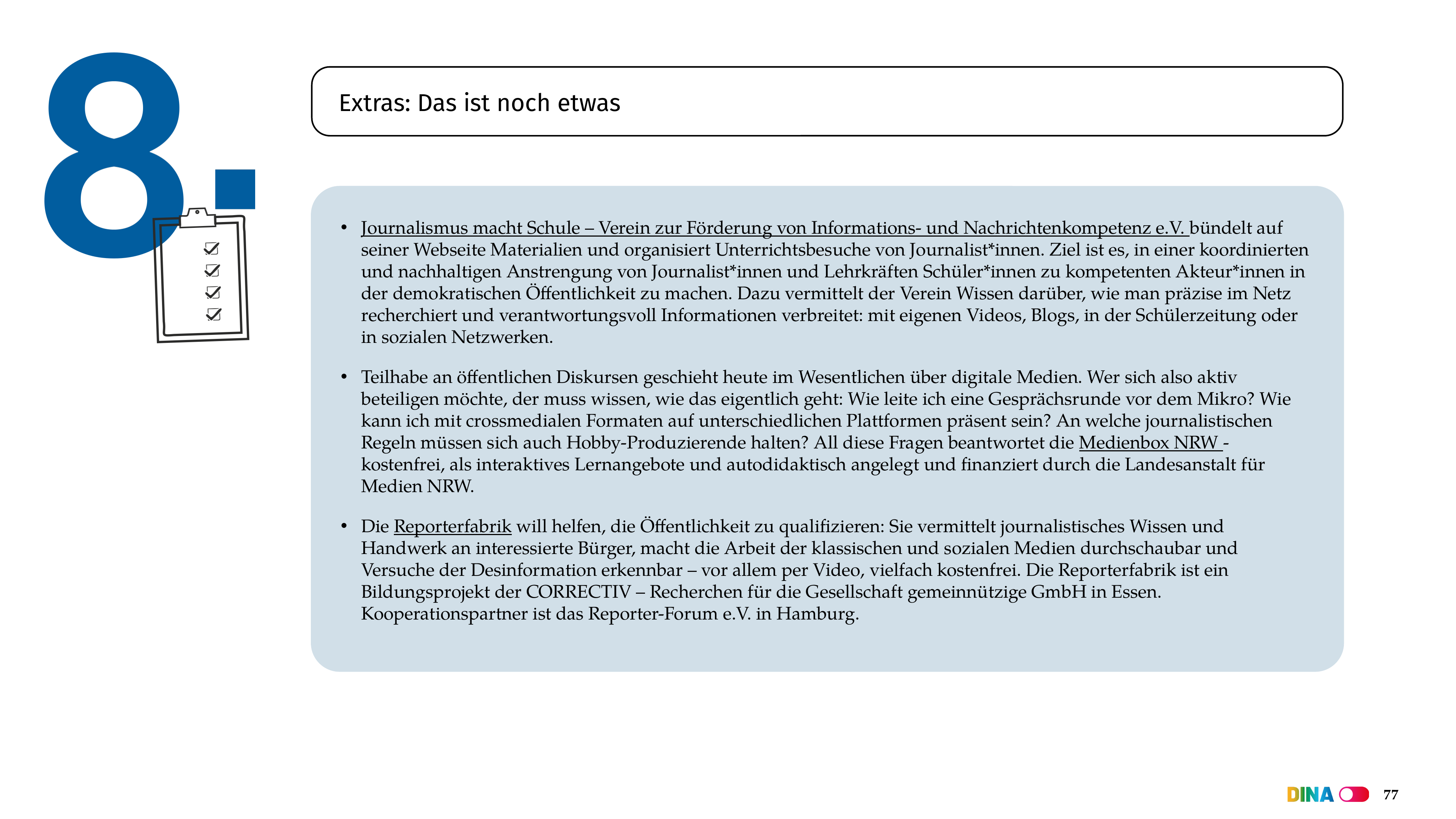

Extras: Das ist noch etwas
Journalismus macht Schule – Verein zur Förderung von Informations- und Nachrichtenkompetenz e.V. bündelt auf seiner Webseite Materialien und organisiert Unterrichtsbesuche von Journalist*innen. Ziel ist es, in einer koordinierten und nachhaltigen Anstrengung von Journalist*innen und Lehrkräften Schüler*innen zu kompetenten Akteur*innen in der demokratischen Öffentlichkeit zu machen. Dazu vermittelt der Verein Wissen darüber, wie man präzise im Netz recherchiert und verantwortungsvoll Informationen verbreitet: mit eigenen Videos, Blogs, in der Schülerzeitung oder in sozialen Netzwerken.
Teilhabe an öffentlichen Diskursen geschieht heute im Wesentlichen über digitale Medien. Wer sich also aktiv beteiligen möchte, der muss wissen, wie das eigentlich geht: Wie leite ich eine Gesprächsrunde vor dem Mikro? Wie kann ich mit crossmedialen Formaten auf unterschiedlichen Plattformen präsent sein? An welche journalistischen Regeln müssen sich auch Hobby-Produzierende halten? All diese Fragen beantwortet die Medienbox NRW - kostenfrei, als interaktives Lernangebote und autodidaktisch angelegt und finanziert durch die Landesanstalt für Medien NRW.
Die Reporterfabrik will helfen, die Öffentlichkeit zu qualifizieren: Sie vermittelt journalistisches Wissen und Handwerk an interessierte Bürger, macht die Arbeit der klassischen und sozialen Medien durchschaubar und Versuche der Desinformation erkennbar – vor allem per Video, vielfach kostenfrei. Die Reporterfabrik ist ein Bildungsprojekt der CORRECTIV – Recherchen für die Gesellschaft gemeinnützige GmbH in Essen. Kooperationspartner ist das Reporter-Forum e.V. in Hamburg.
77